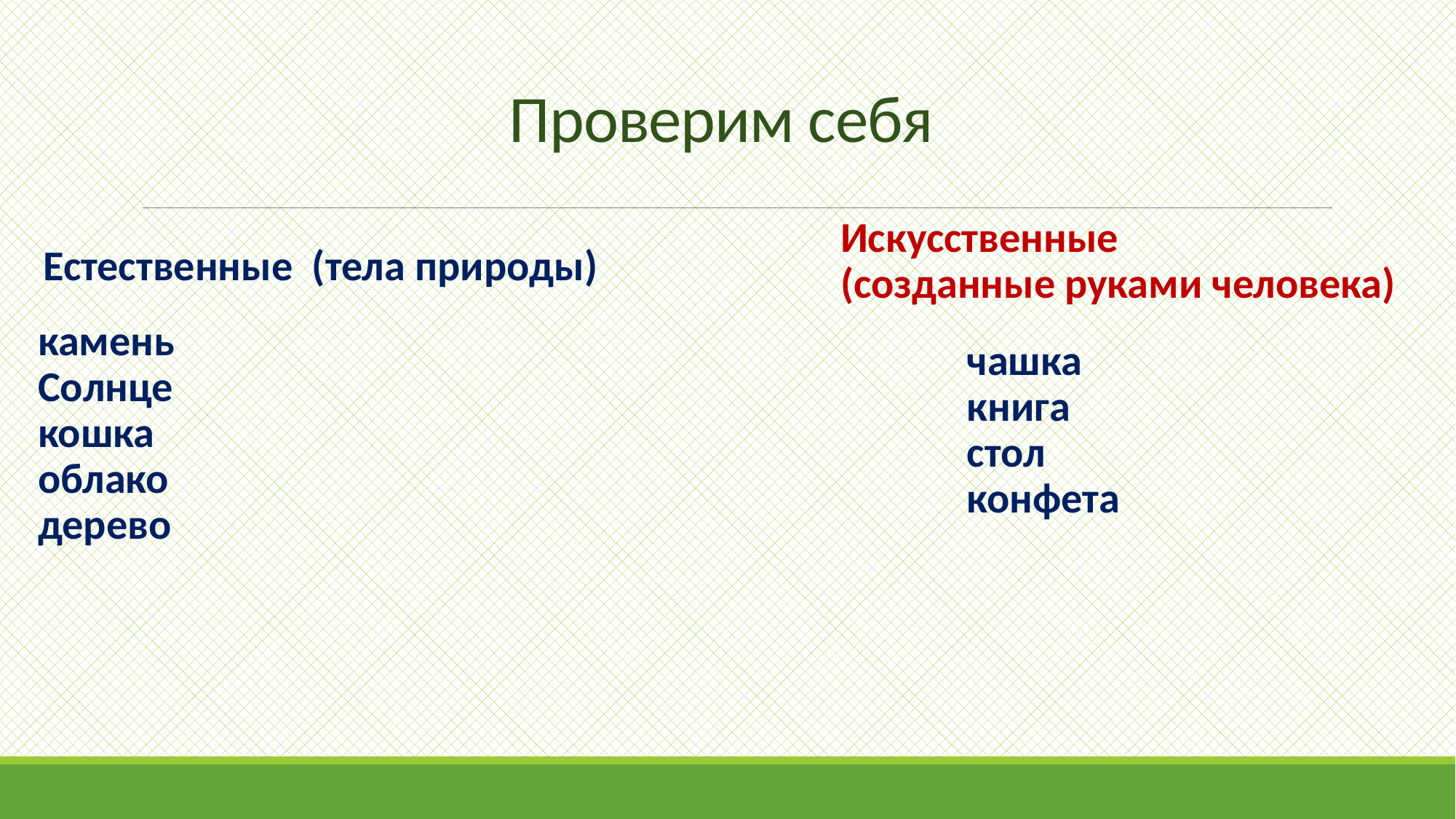

# Проверим себя
Искусственные
(созданные руками человека)
Естественные  (тела природы)
камень
Солнце
кошка
облако
дерево
чашка
книга
стол
конфета